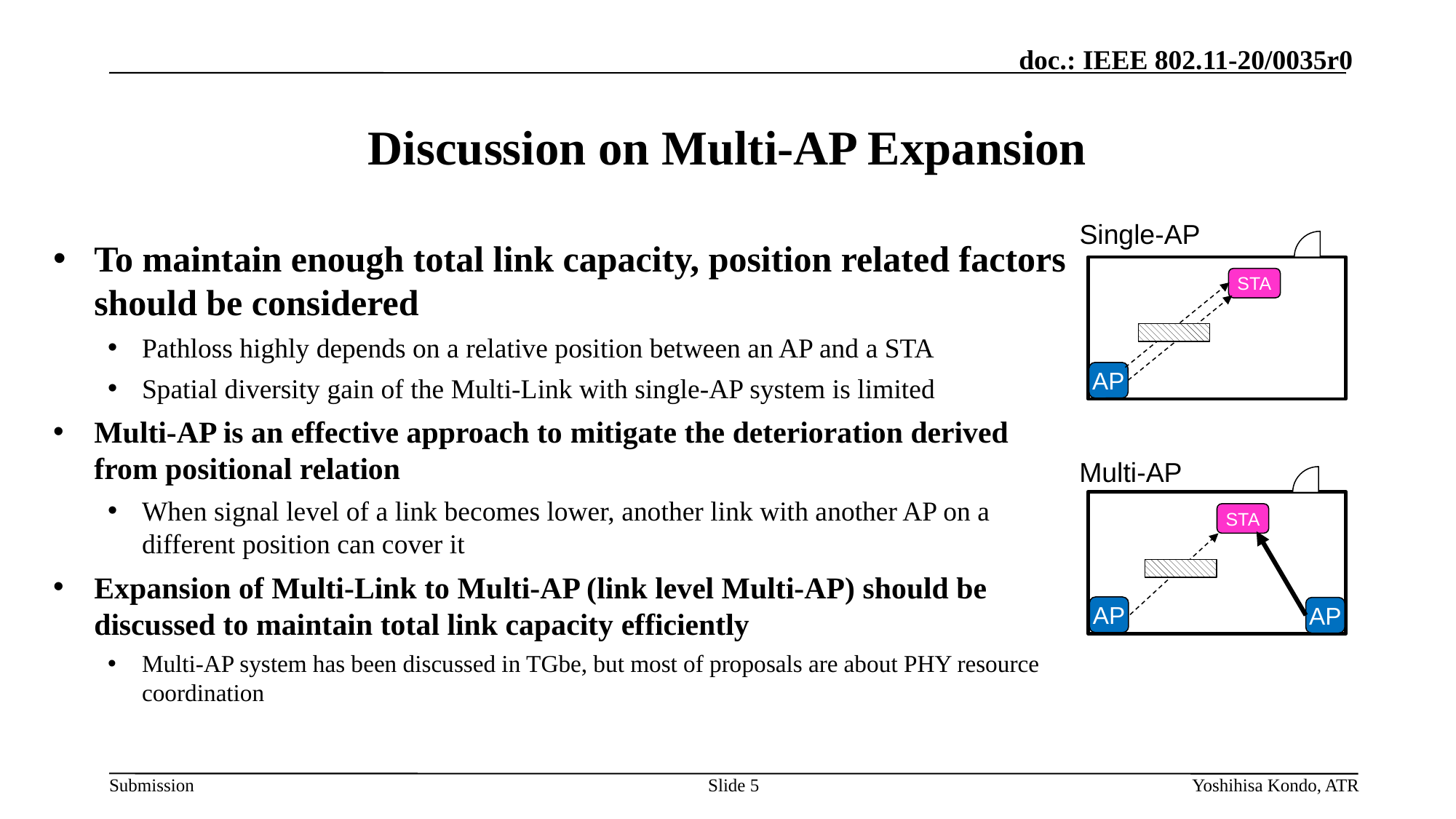

# Discussion on Multi-AP Expansion
Single-AP
To maintain enough total link capacity, position related factors should be considered
Pathloss highly depends on a relative position between an AP and a STA
Spatial diversity gain of the Multi-Link with single-AP system is limited
Multi-AP is an effective approach to mitigate the deterioration derived from positional relation
When signal level of a link becomes lower, another link with another AP on a different position can cover it
Expansion of Multi-Link to Multi-AP (link level Multi-AP) should be discussed to maintain total link capacity efficiently
Multi-AP system has been discussed in TGbe, but most of proposals are about PHY resource coordination

STA

AP
Multi-AP

STA

AP
AP
Slide 5
Yoshihisa Kondo, ATR